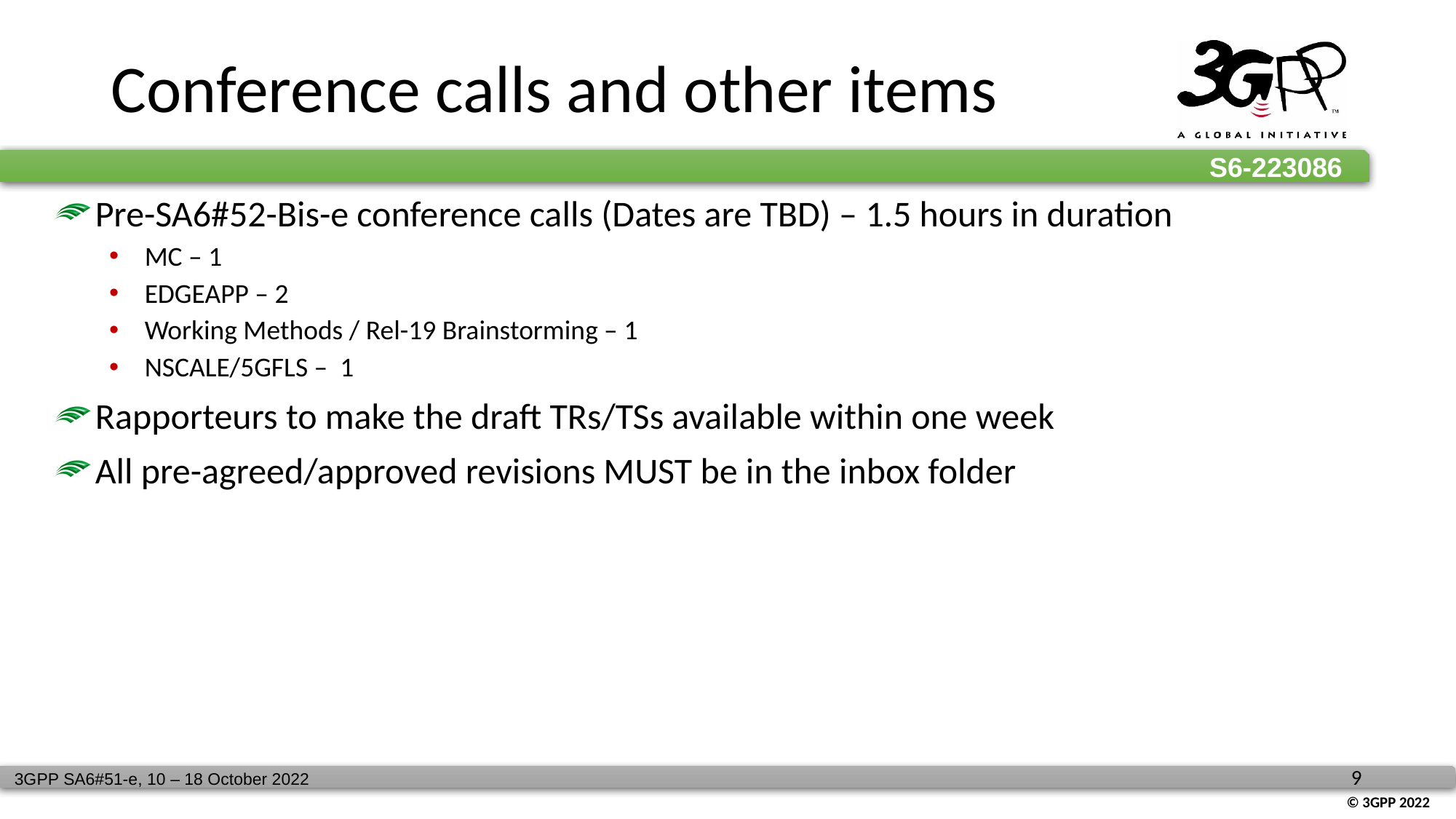

# Conference calls and other items
Pre-SA6#52-Bis-e conference calls (Dates are TBD) – 1.5 hours in duration
MC – 1
EDGEAPP – 2
Working Methods / Rel-19 Brainstorming – 1
NSCALE/5GFLS –  1
Rapporteurs to make the draft TRs/TSs available within one week
All pre-agreed/approved revisions MUST be in the inbox folder